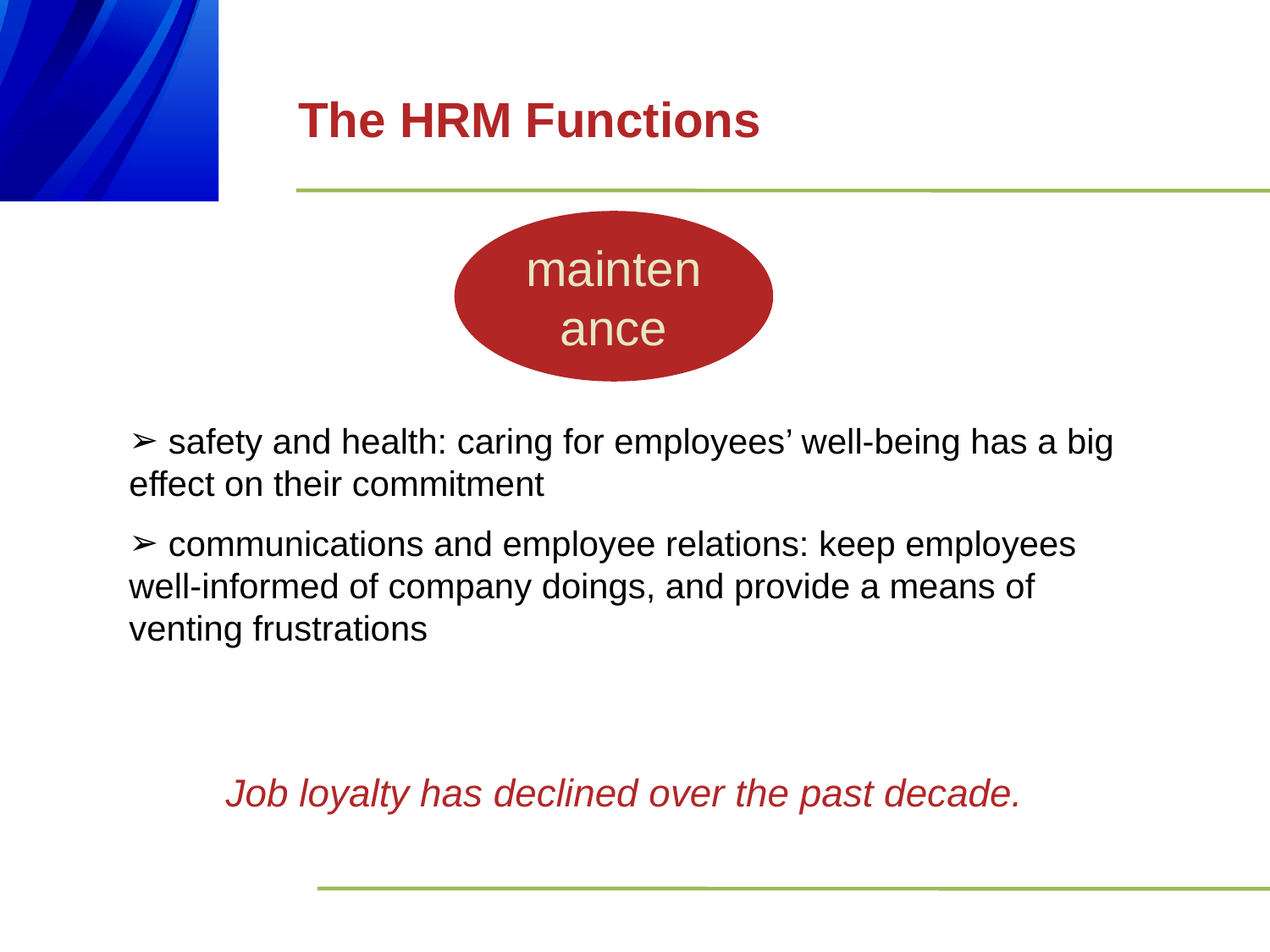

# The HRM Functions
maintenance
 safety and health: caring for employees’ well-being has a big effect on their commitment
 communications and employee relations: keep employees well-informed of company doings, and provide a means of venting frustrations
Job loyalty has declined over the past decade.